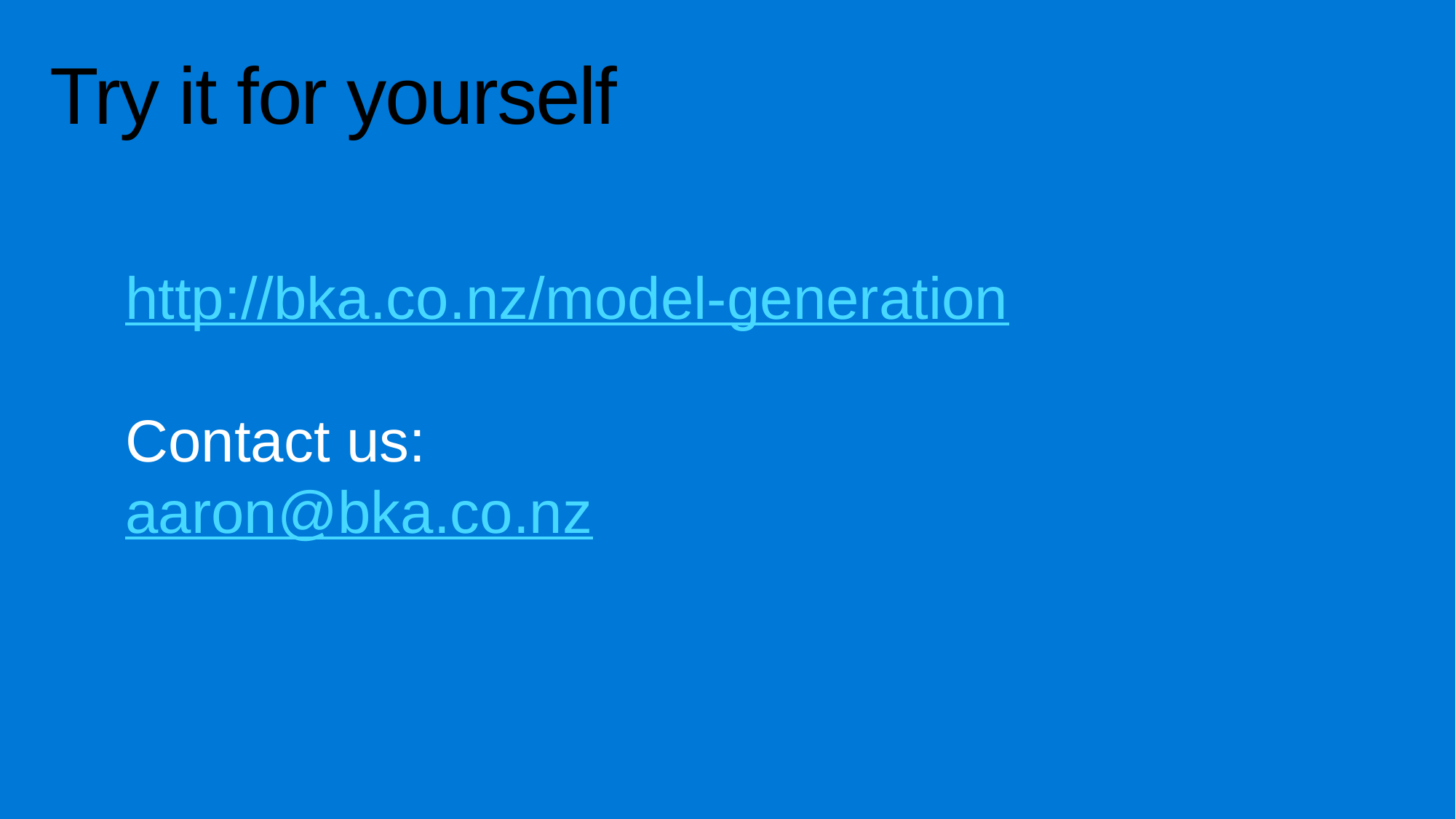

# Try it for yourself
http://bka.co.nz/model-generation

Contact us:
aaron@bka.co.nz